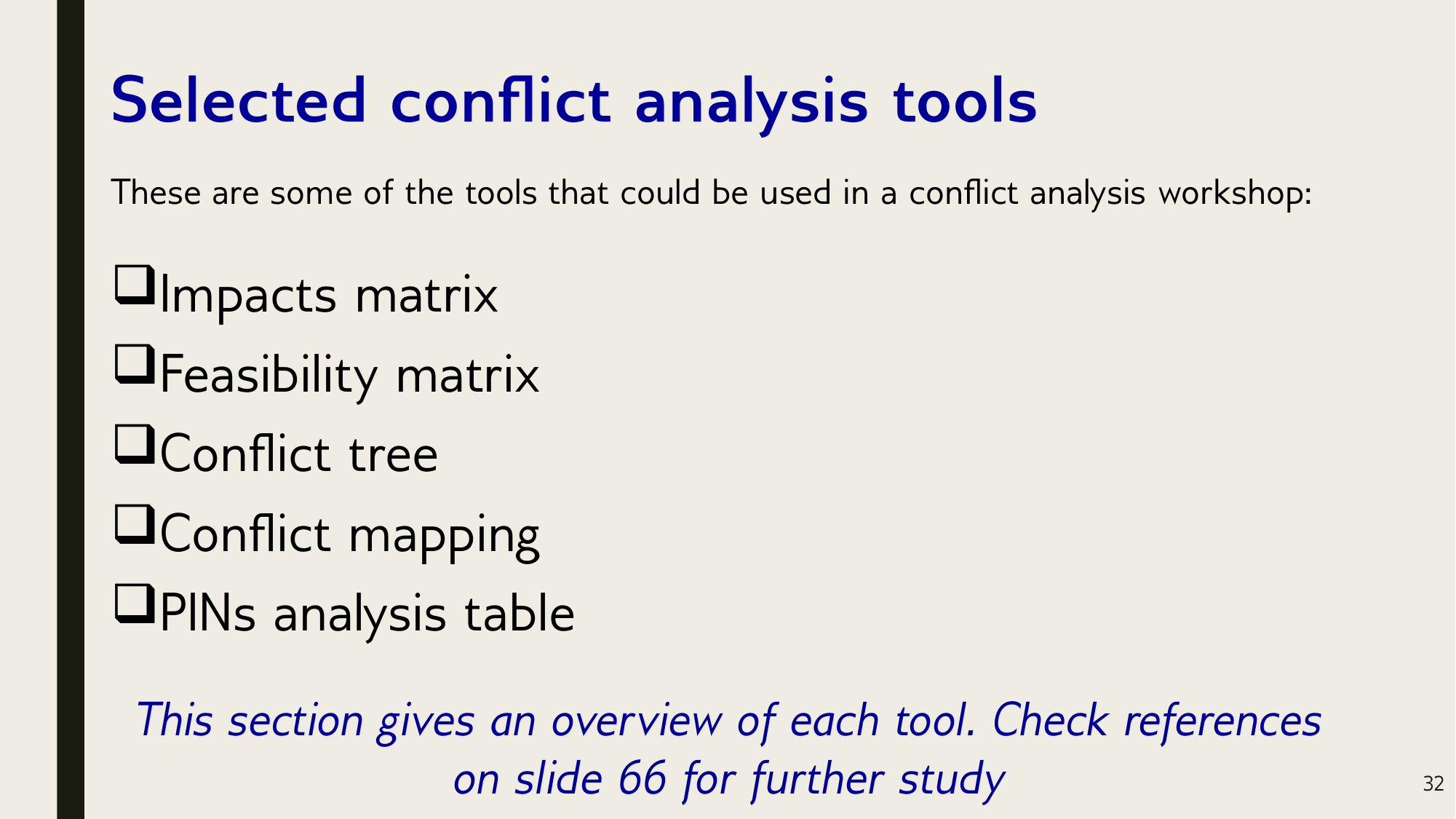

# Selected conflict analysis tools
These are some of the tools that could be used in a conflict analysis workshop:
Impacts matrix
Feasibility matrix
Conflict tree
Conflict mapping
PINs analysis table

This section gives an overview of each tool. Check references on slide 66 for further study
32